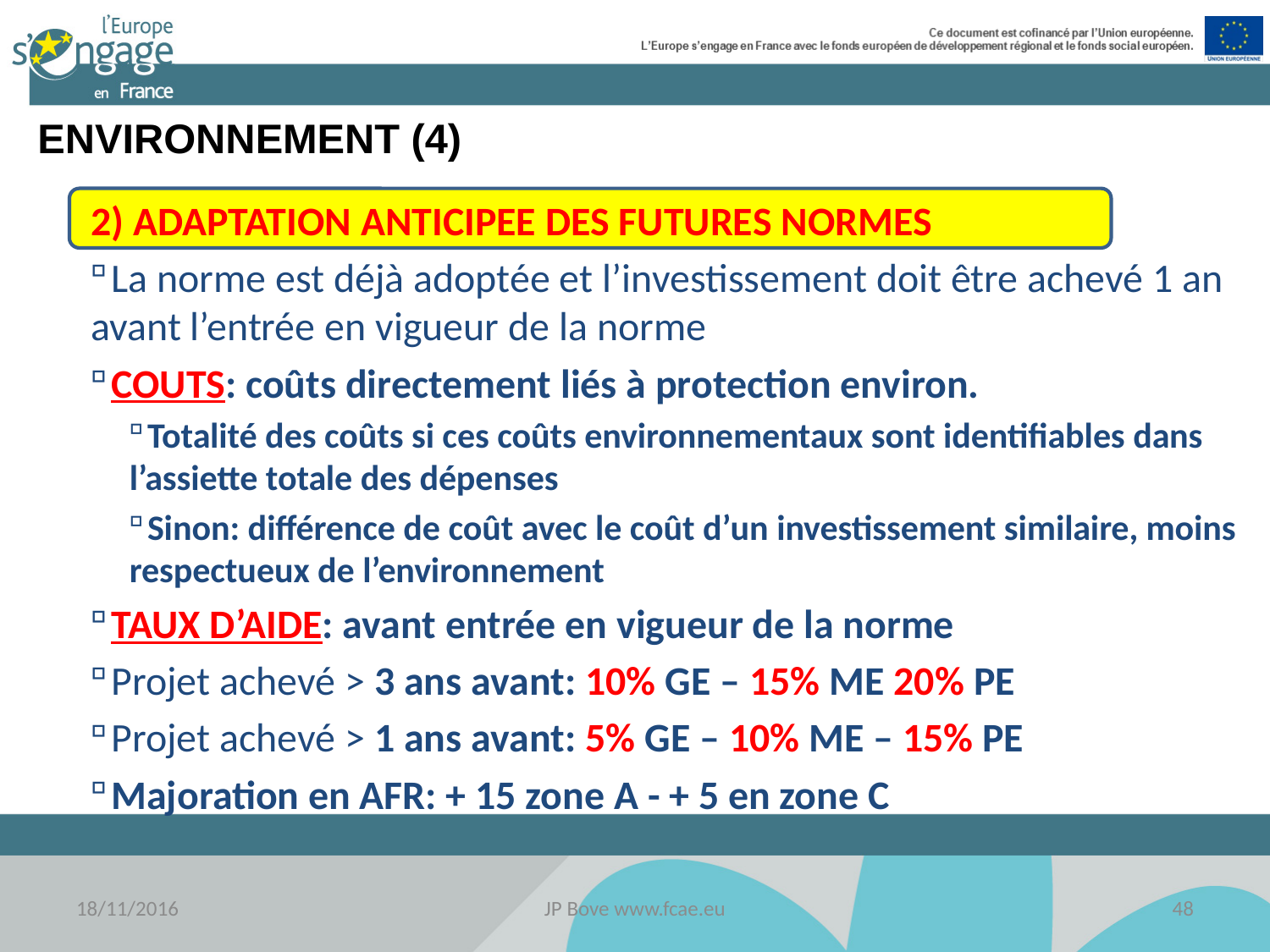

ENVIRONNEMENT (4)
2) ADAPTATION ANTICIPEE DES FUTURES NORMES
 La norme est déjà adoptée et l’investissement doit être achevé 1 an avant l’entrée en vigueur de la norme
 COUTS: coûts directement liés à protection environ.
 Totalité des coûts si ces coûts environnementaux sont identifiables dans l’assiette totale des dépenses
 Sinon: différence de coût avec le coût d’un investissement similaire, moins respectueux de l’environnement
 TAUX D’AIDE: avant entrée en vigueur de la norme
 Projet achevé > 3 ans avant: 10% GE – 15% ME 20% PE
 Projet achevé > 1 ans avant: 5% GE – 10% ME – 15% PE
 Majoration en AFR: + 15 zone A - + 5 en zone C

18/11/2016
JP Bove www.fcae.eu
48